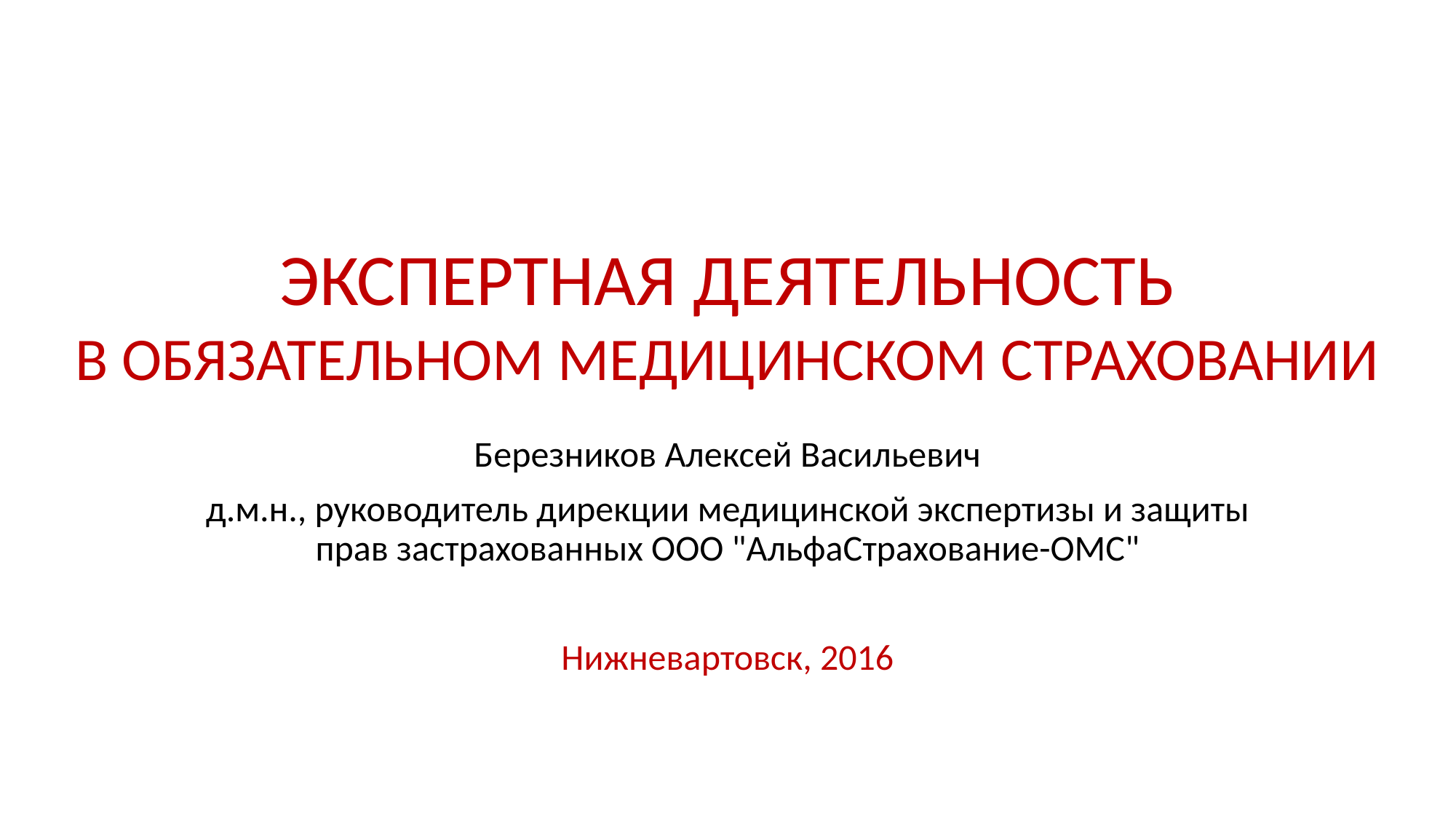

ЭКСПЕРТНАЯ ДЕЯТЕЛЬНОСТЬ
В ОБЯЗАТЕЛЬНОМ МЕДИЦИНСКОМ СТРАХОВАНИИ
Березников Алексей Васильевич
д.м.н., руководитель дирекции медицинской экспертизы и защиты прав застрахованных ООО "АльфаСтрахование-ОМС"

Нижневартовск, 2016